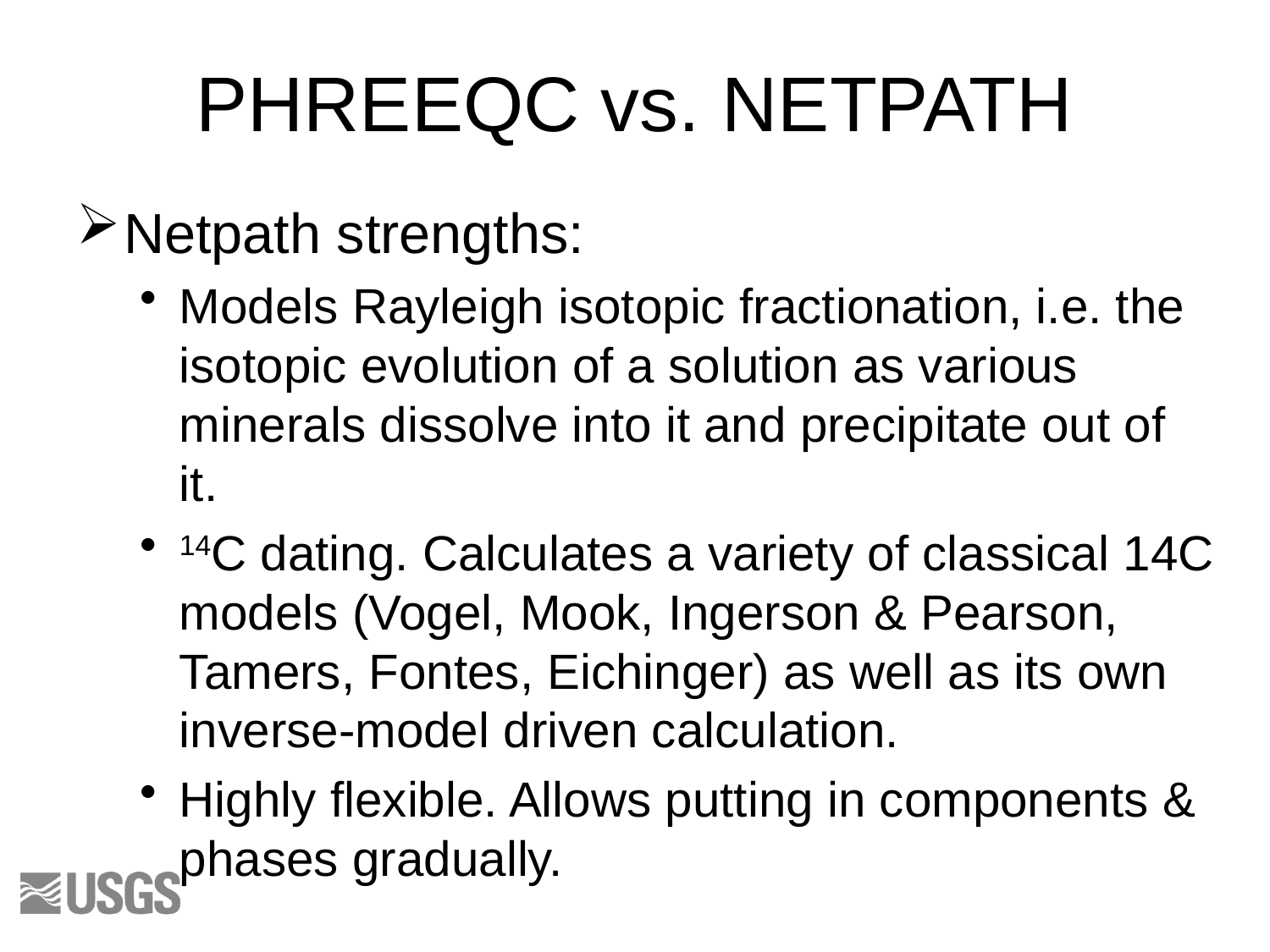

# PHREEQC vs. NETPATH
Netpath strengths:
Models Rayleigh isotopic fractionation, i.e. the isotopic evolution of a solution as various minerals dissolve into it and precipitate out of it.
14C dating. Calculates a variety of classical 14C models (Vogel, Mook, Ingerson & Pearson, Tamers, Fontes, Eichinger) as well as its own inverse-model driven calculation.
Highly flexible. Allows putting in components & phases gradually.